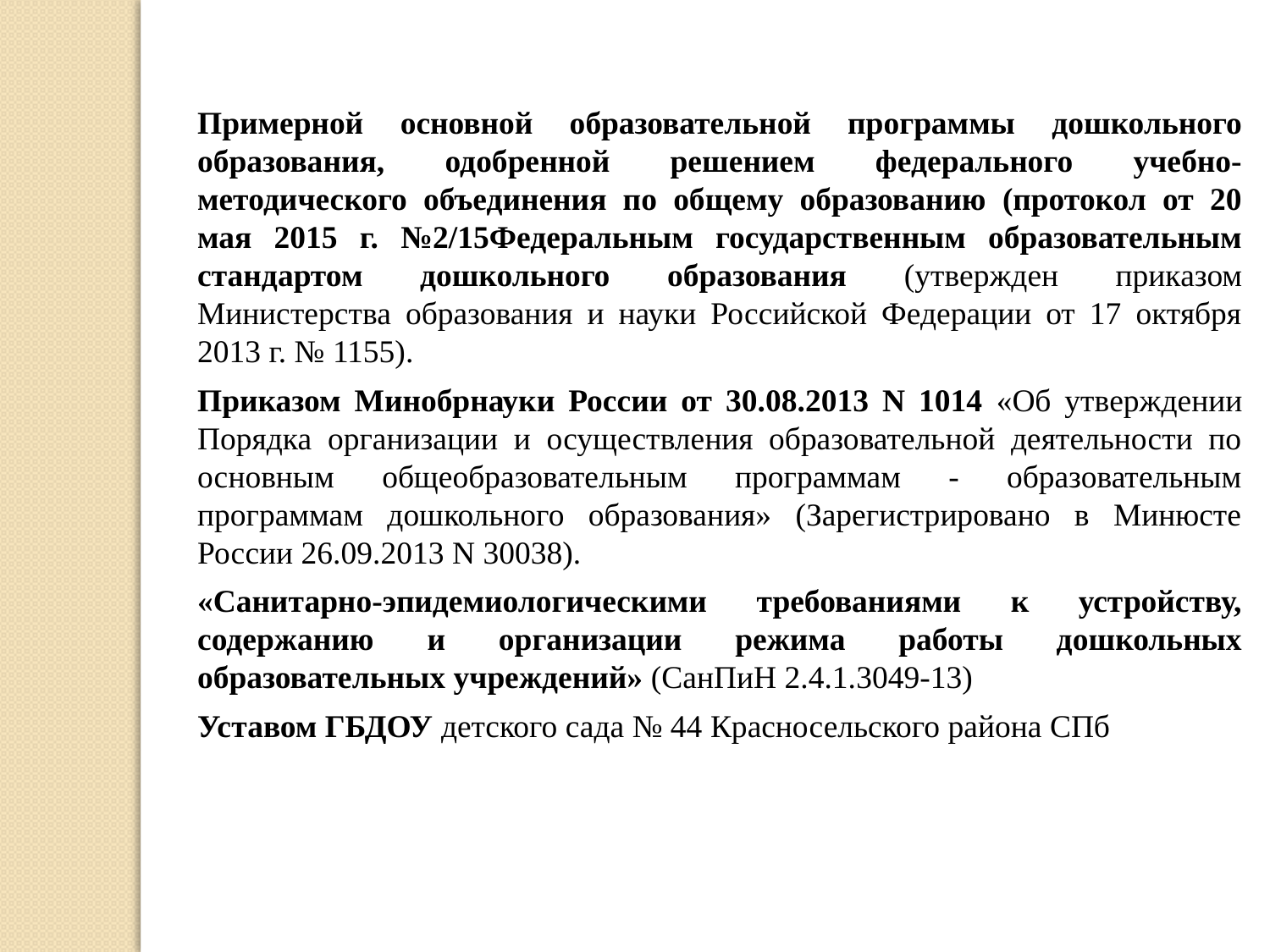

Примерной основной образовательной программы дошкольного образования, одобренной решением федерального учебно-методического объединения по общему образованию (протокол от 20 мая 2015 г. №2/15Федеральным государственным образовательным стандартом дошкольного образования (утвержден приказом Министерства образования и науки Российской Федерации от 17 октября 2013 г. № 1155).
Приказом Минобрнауки России от 30.08.2013 N 1014 «Об утверждении Порядка организации и осуществления образовательной деятельности по основным общеобразовательным программам - образовательным программам дошкольного образования» (Зарегистрировано в Минюсте России 26.09.2013 N 30038).
«Санитарно-эпидемиологическими требованиями к устройству, содержанию и организации режима работы дошкольных образовательных учреждений» (СанПиН 2.4.1.3049-13)
Уставом ГБДОУ детского сада № 44 Красносельского района СПб